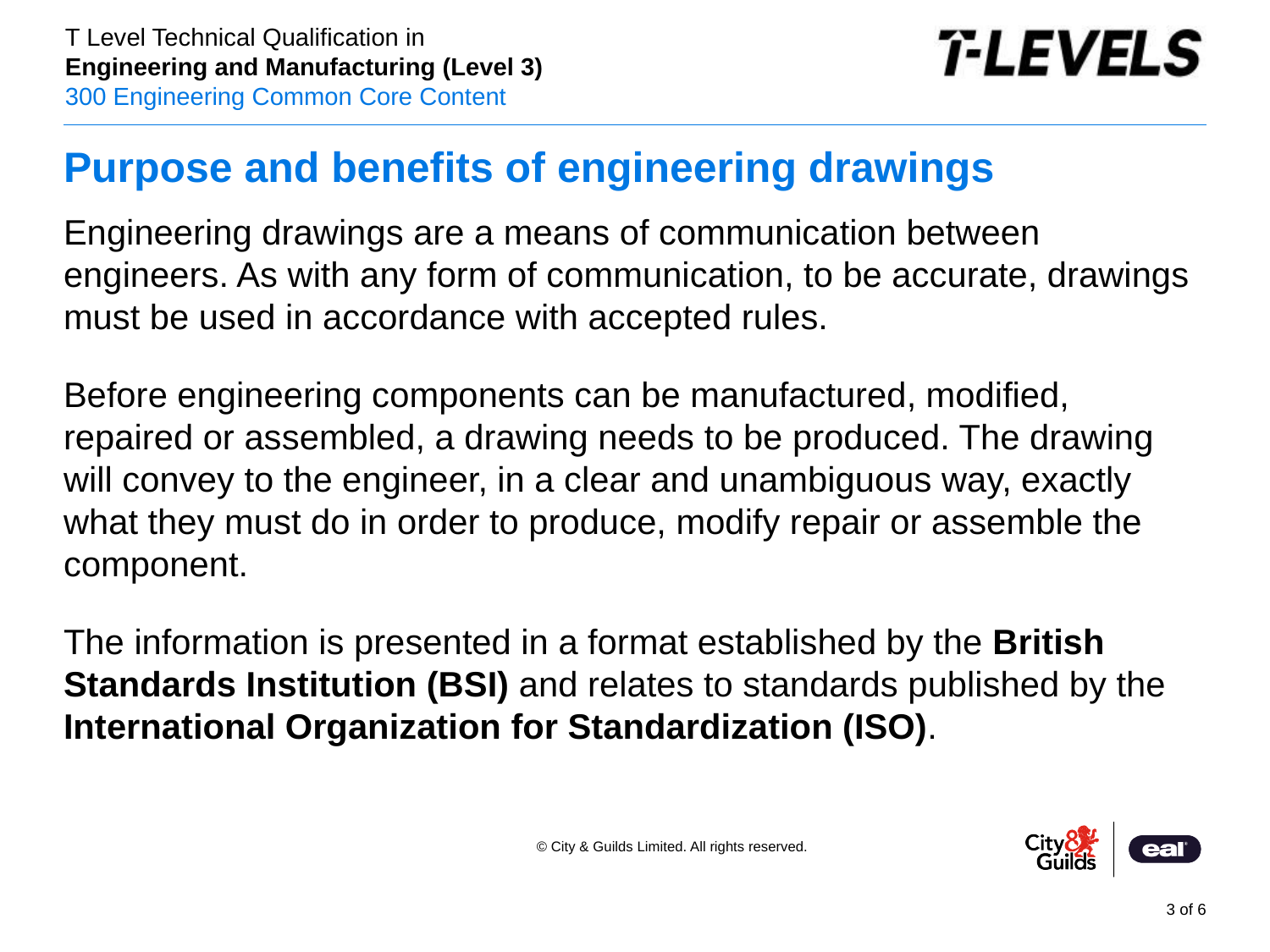

# Purpose and benefits of engineering drawings
Engineering drawings are a means of communication between engineers. As with any form of communication, to be accurate, drawings must be used in accordance with accepted rules.
Before engineering components can be manufactured, modified, repaired or assembled, a drawing needs to be produced. The drawing will convey to the engineer, in a clear and unambiguous way, exactly what they must do in order to produce, modify repair or assemble the component.
The information is presented in a format established by the British Standards Institution (BSI) and relates to standards published by the International Organization for Standardization (ISO).